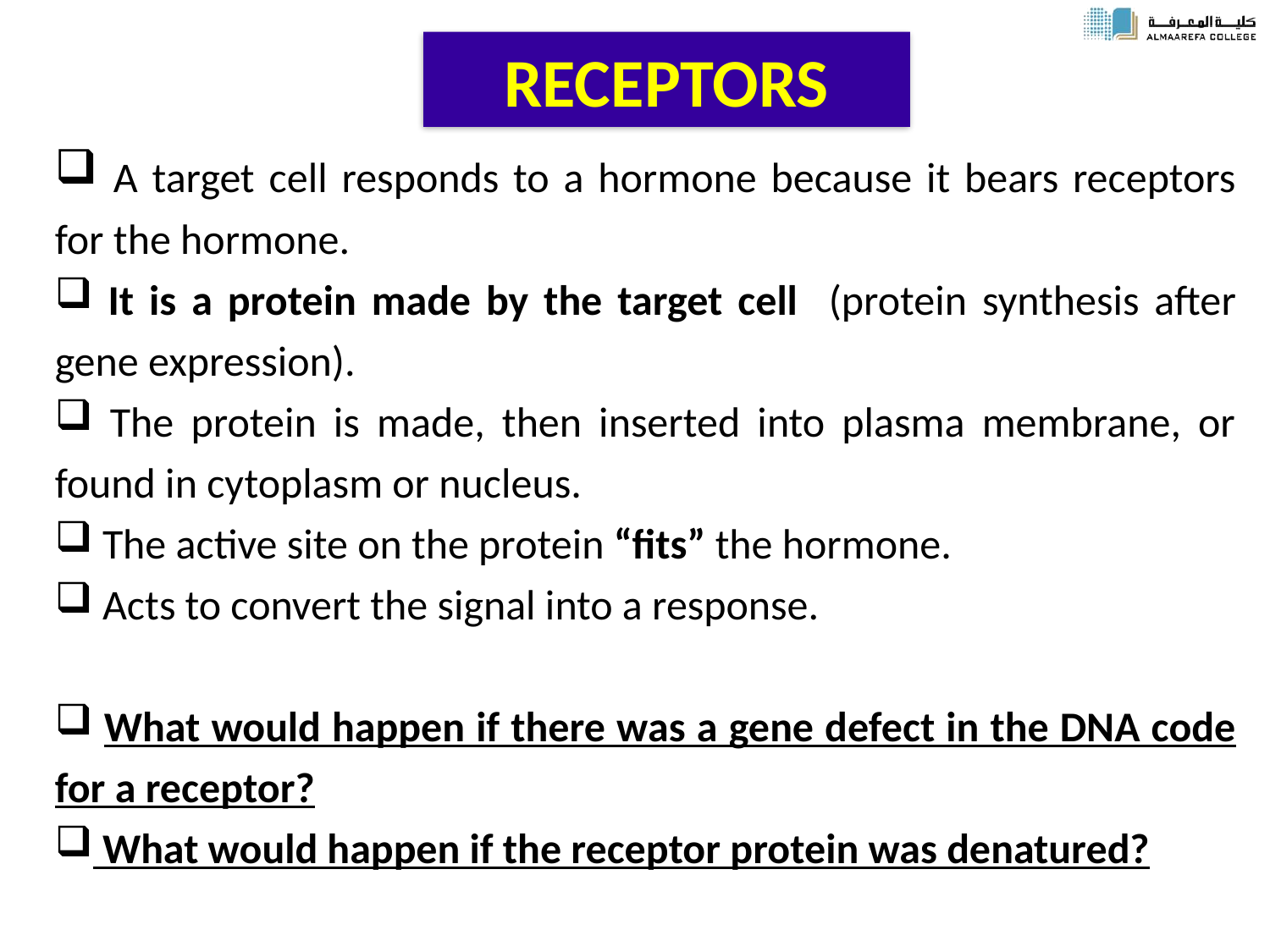

# RECEPTORS
 A target cell responds to a hormone because it bears receptors for the hormone.
 It is a protein made by the target cell  (protein synthesis after gene expression).
 The protein is made, then inserted into plasma membrane, or found in cytoplasm or nucleus.
 The active site on the protein “fits” the hormone.
 Acts to convert the signal into a response.

 What would happen if there was a gene defect in the DNA code for a receptor?
 What would happen if the receptor protein was denatured?